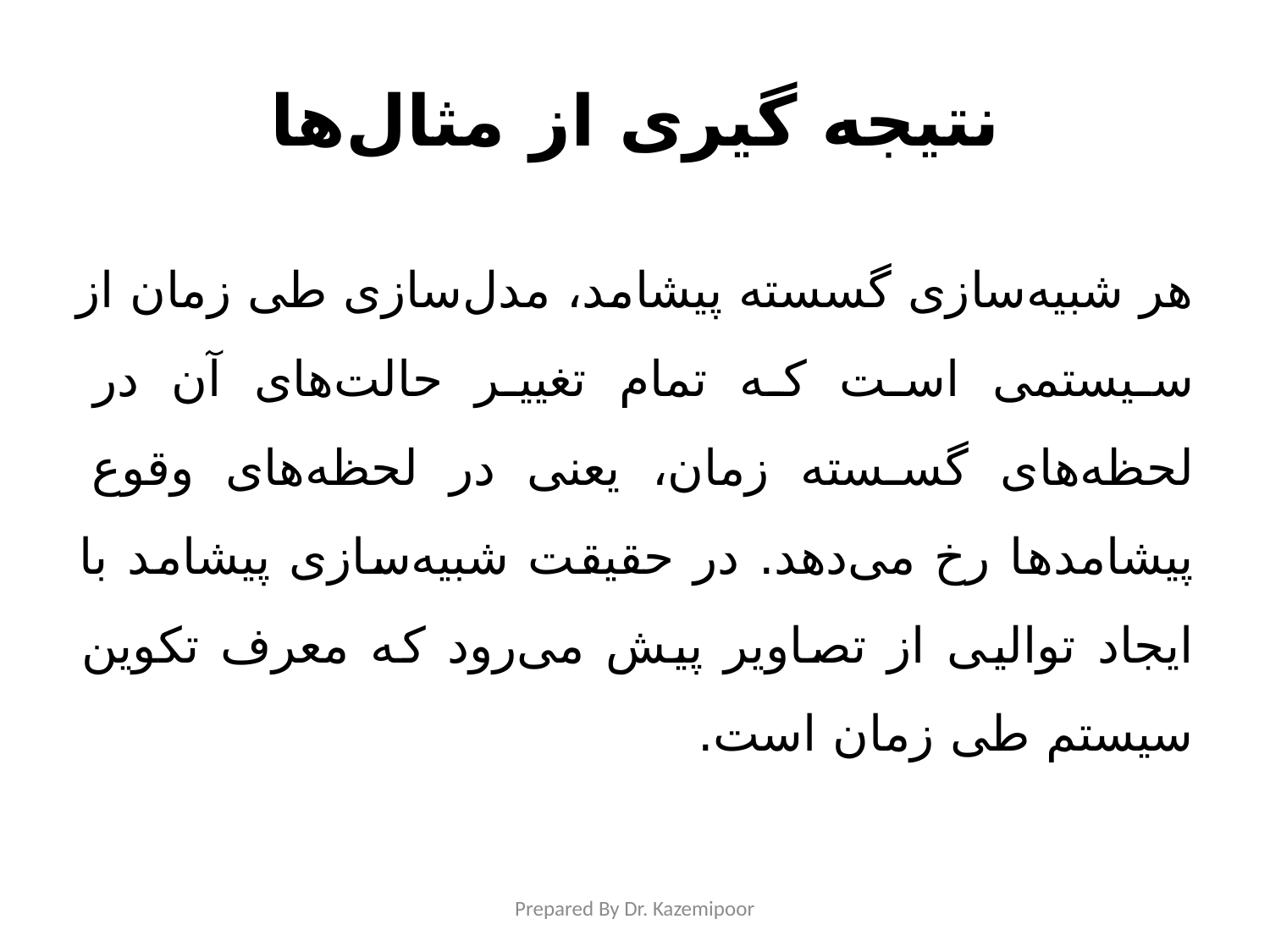

# نتیجه گیری از مثال‌ها
هر شبیه‌سازی گسسته پیشامد، مدل‌سازی طی زمان از سیستمی است که تمام تغییر حالت‌های آن در لحظه‌های گسسته زمان، یعنی در لحظه‌های وقوع پیشامدها رخ می‌دهد. در حقیقت شبیه‌سازی پیشامد با ایجاد توالیی از تصاویر پیش می‌رود که معرف تکوین سیستم طی زمان است.
Prepared By Dr. Kazemipoor